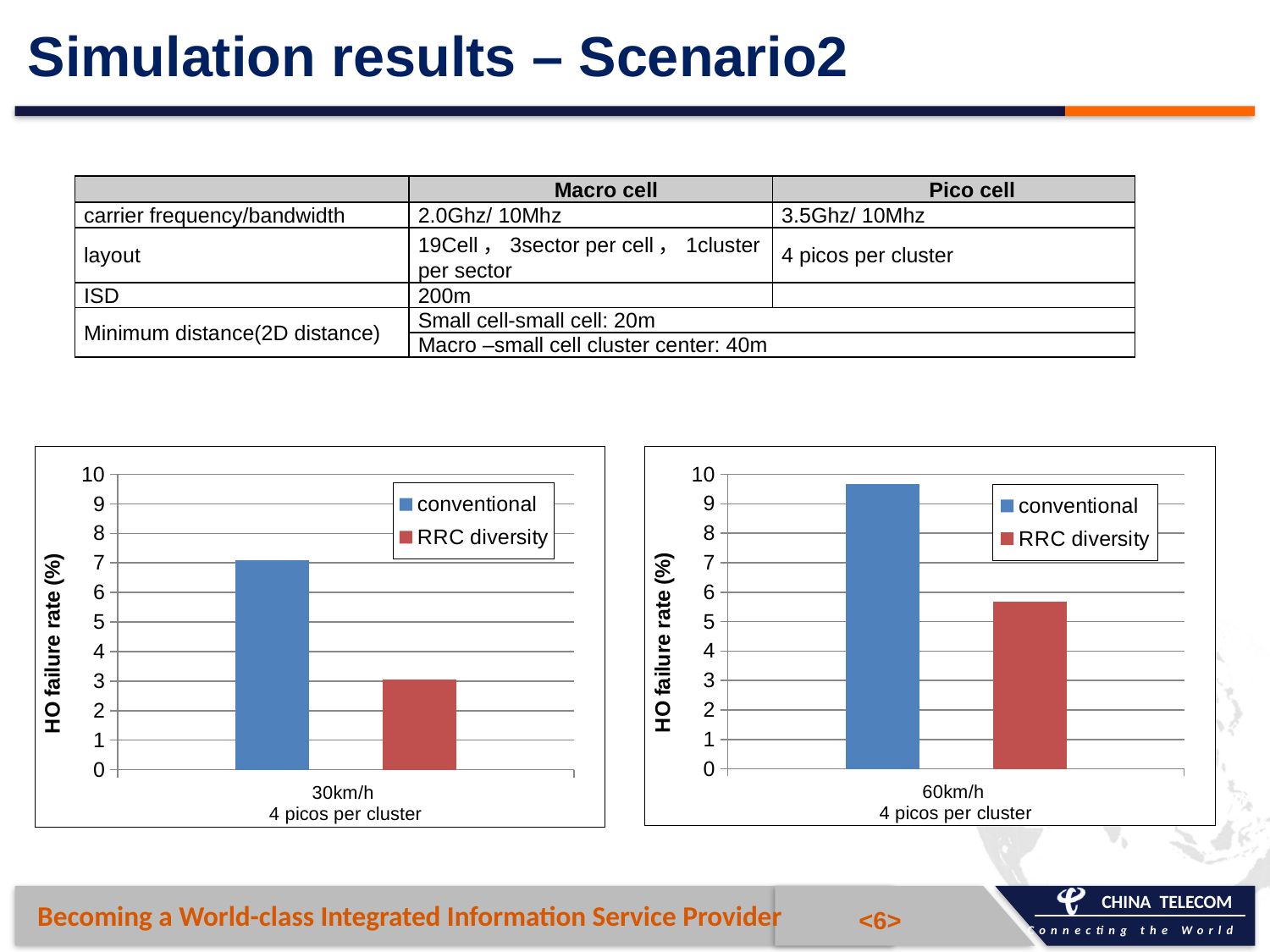

# Simulation results – Scenario2
|  | Macro cell | Pico cell |
| --- | --- | --- |
| carrier frequency/bandwidth | 2.0Ghz/ 10Mhz | 3.5Ghz/ 10Mhz |
| layout | 19Cell，3sector per cell，1cluster per sector | 4 picos per cluster |
| ISD | 200m |  |
| Minimum distance(2D distance) | Small cell-small cell: 20m |  |
|  | Macro –small cell cluster center: 40m |  |

### Chart

| Category | conventional | RRC diversity |
|---|---|---|
| 30km/h
4 picos per cluster | 7.099946 | 3.042328 |

### Chart

| Category | conventional | RRC diversity |
|---|---|---|
| 60km/h
4 picos per cluster | 9.680524 | 5.667505999999999 |